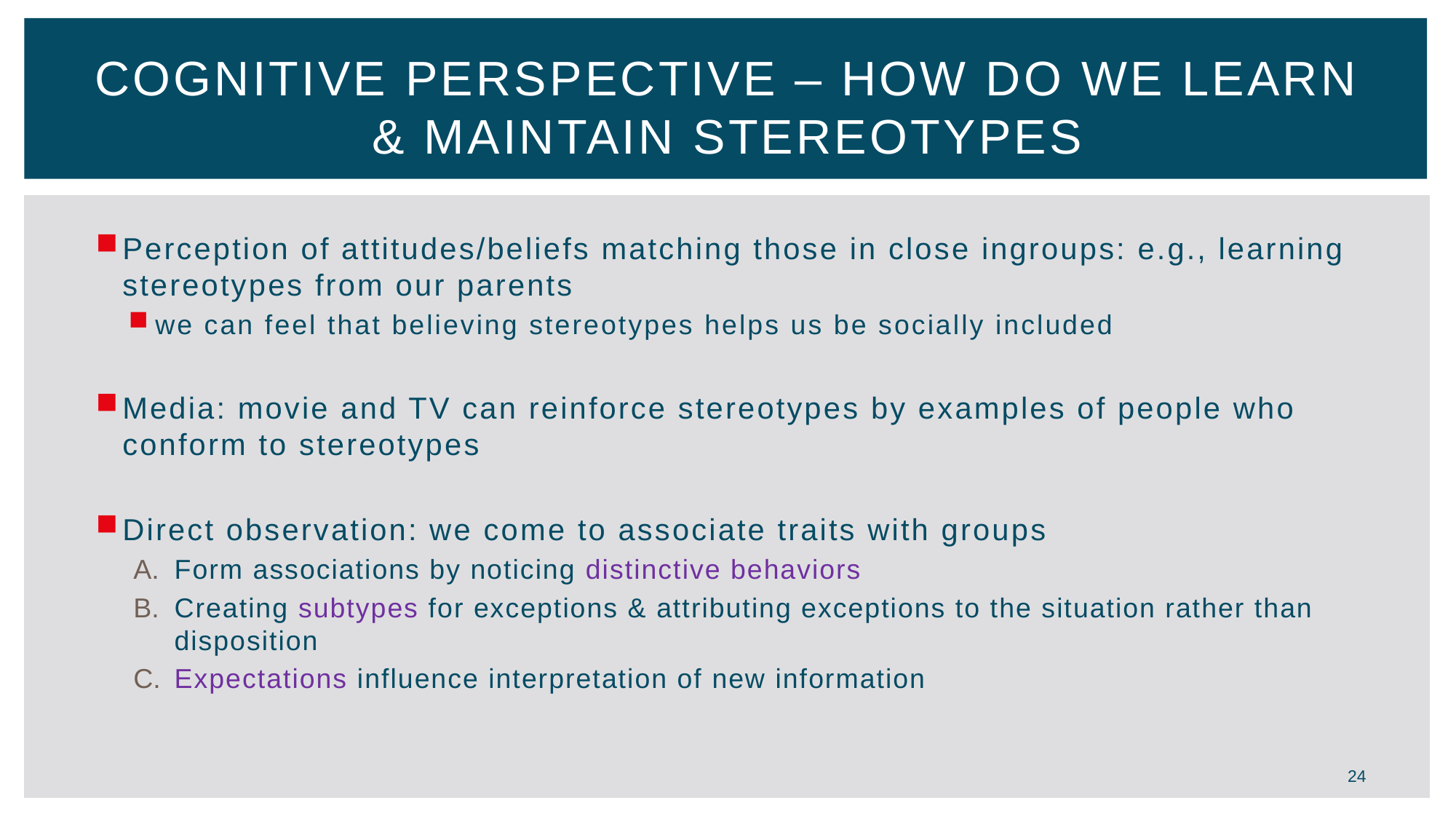

# Cognitive Perspective – How do we learn & maintain stereotypes

Perception of attitudes/beliefs matching those in close ingroups: e.g., learning stereotypes from our parents
we can feel that believing stereotypes helps us be socially included

Media: movie and TV can reinforce stereotypes by examples of people who conform to stereotypes

Direct observation: we come to associate traits with groups
Form associations by noticing distinctive behaviors
Creating subtypes for exceptions & attributing exceptions to the situation rather than disposition
Expectations influence interpretation of new information

24